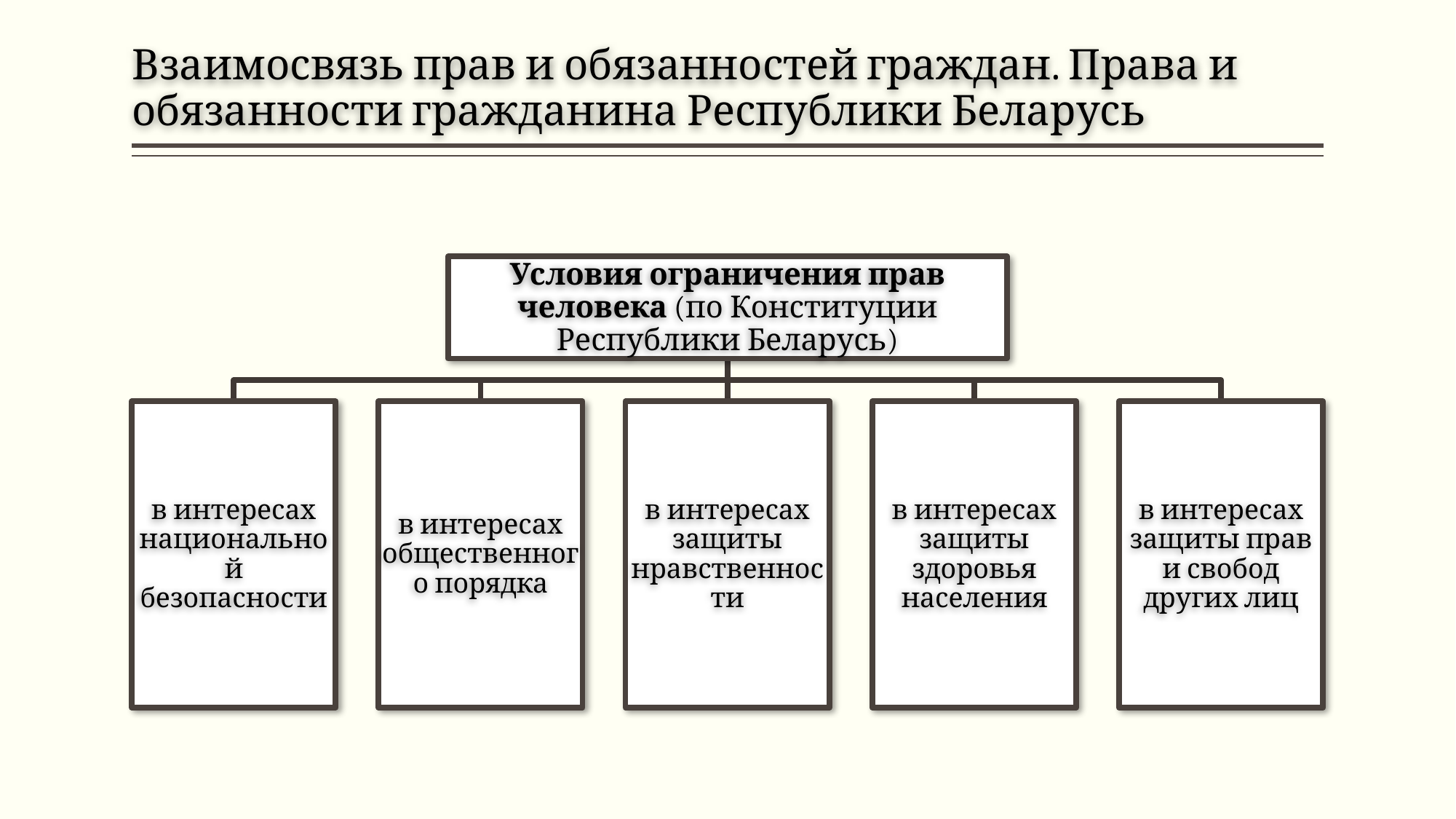

# Взаимосвязь прав и обязанностей граждан. Права и обязанности гражданина Республики Беларусь

Условия ограничения прав человека (по Конституции Республики Беларусь)

в интересах национальной безопасности

в интересах общественного порядка

в интересах защиты нравственности

в интересах защиты здоровья населения

в интересах защиты прав и свобод других лиц